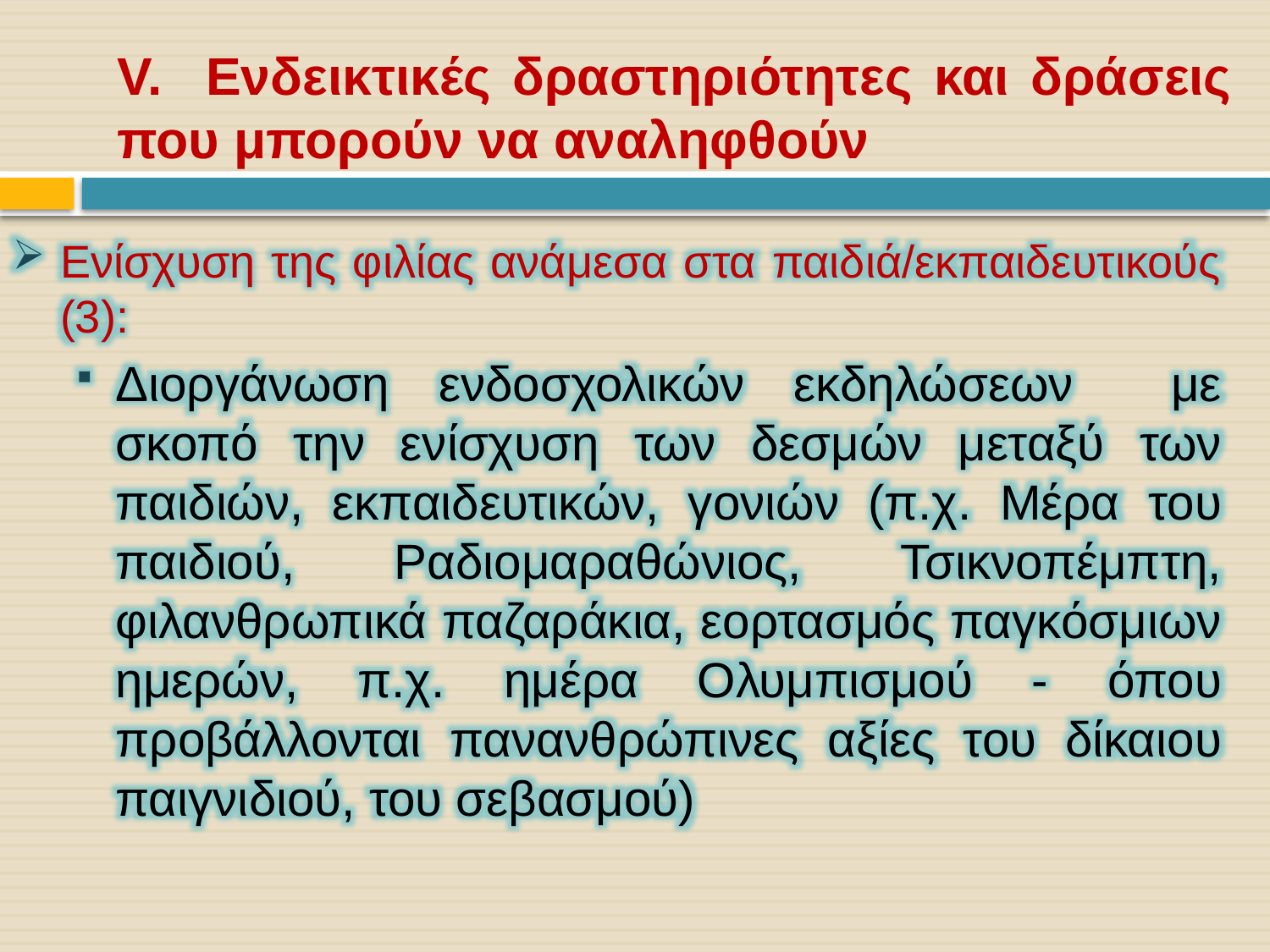

V.  Ενδεικτικές δραστηριότητες και δράσεις που μπορούν να αναληφθούν
Ενίσχυση της φιλίας ανάμεσα στα παιδιά/εκπαιδευτικούς (3):
Διοργάνωση ενδοσχολικών εκδηλώσεων  με σκοπό την ενίσχυση των δεσμών μεταξύ των παιδιών, εκπαιδευτικών, γονιών (π.χ. Μέρα του παιδιού, Ραδιομαραθώνιος, Τσικνοπέμπτη, φιλανθρωπικά παζαράκια, εορτασμός παγκόσμιων ημερών, π.χ. ημέρα Ολυμπισμού - όπου προβάλλονται πανανθρώπινες αξίες του δίκαιου παιγνιδιού, του σεβασμού)